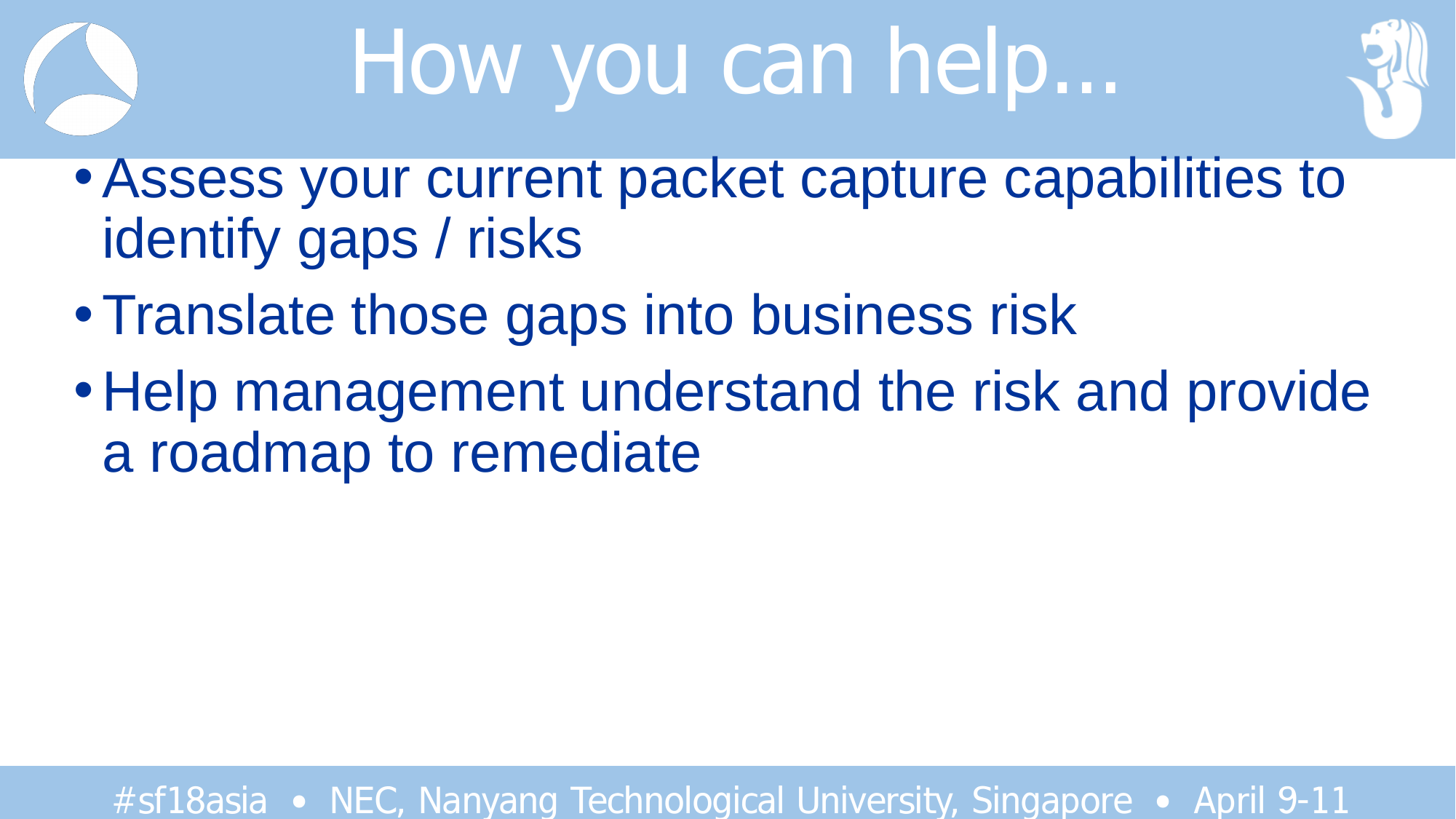

# How you can help…
Assess your current packet capture capabilities to identify gaps / risks
Translate those gaps into business risk
Help management understand the risk and provide a roadmap to remediate